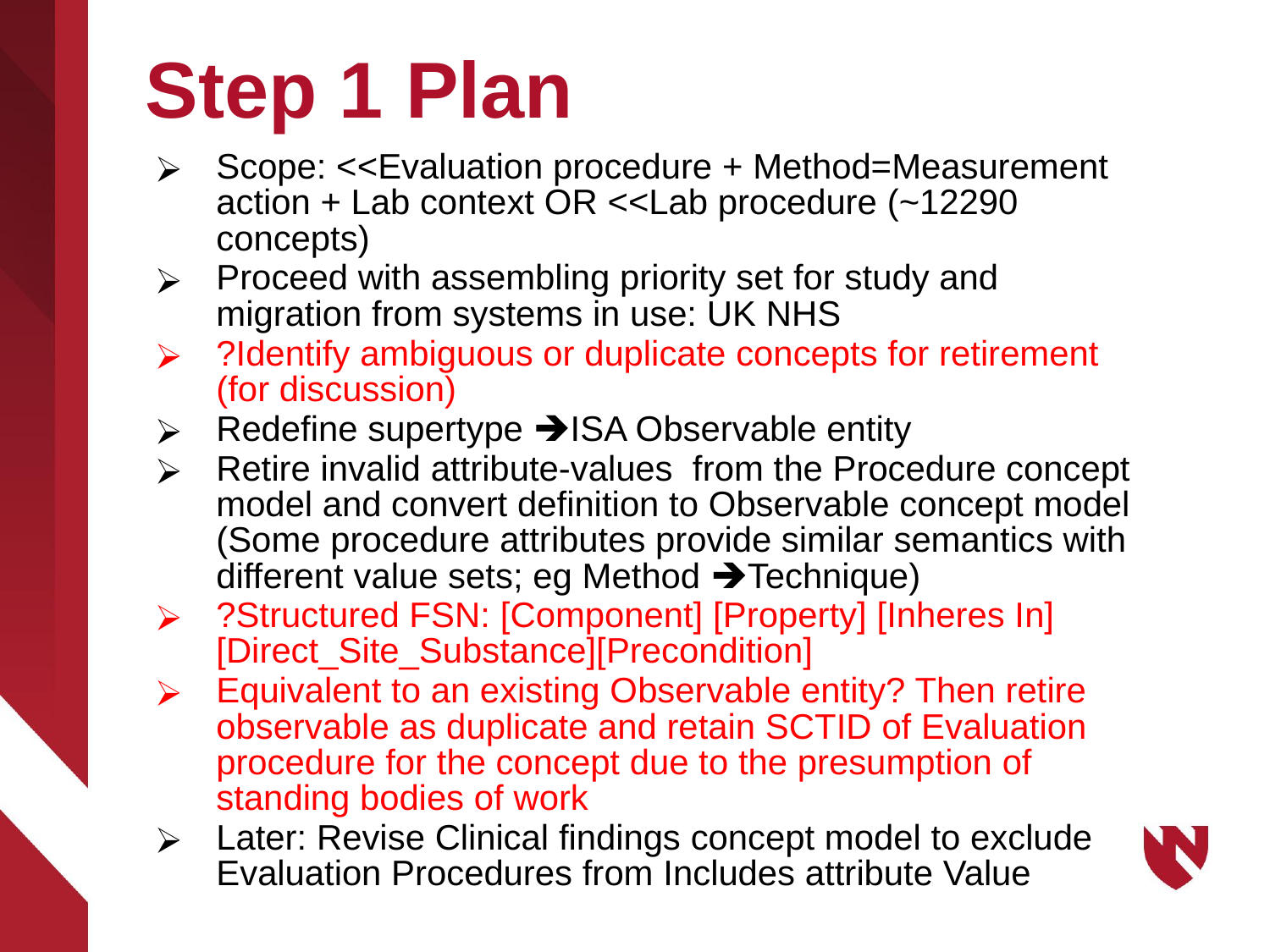

# Step 1 Plan
Scope: <<Evaluation procedure + Method=Measurement action + Lab context OR <<Lab procedure (~12290 concepts)
Proceed with assembling priority set for study and migration from systems in use: UK NHS
?Identify ambiguous or duplicate concepts for retirement (for discussion)
Redefine supertype 🡺ISA Observable entity
Retire invalid attribute-values  from the Procedure concept model and convert definition to Observable concept model (Some procedure attributes provide similar semantics with different value sets; eg Method 🡺Technique)
?Structured FSN: [Component] [Property] [Inheres In] [Direct_Site_Substance][Precondition]
Equivalent to an existing Observable entity? Then retire observable as duplicate and retain SCTID of Evaluation procedure for the concept due to the presumption of standing bodies of work
Later: Revise Clinical findings concept model to exclude Evaluation Procedures from Includes attribute Value